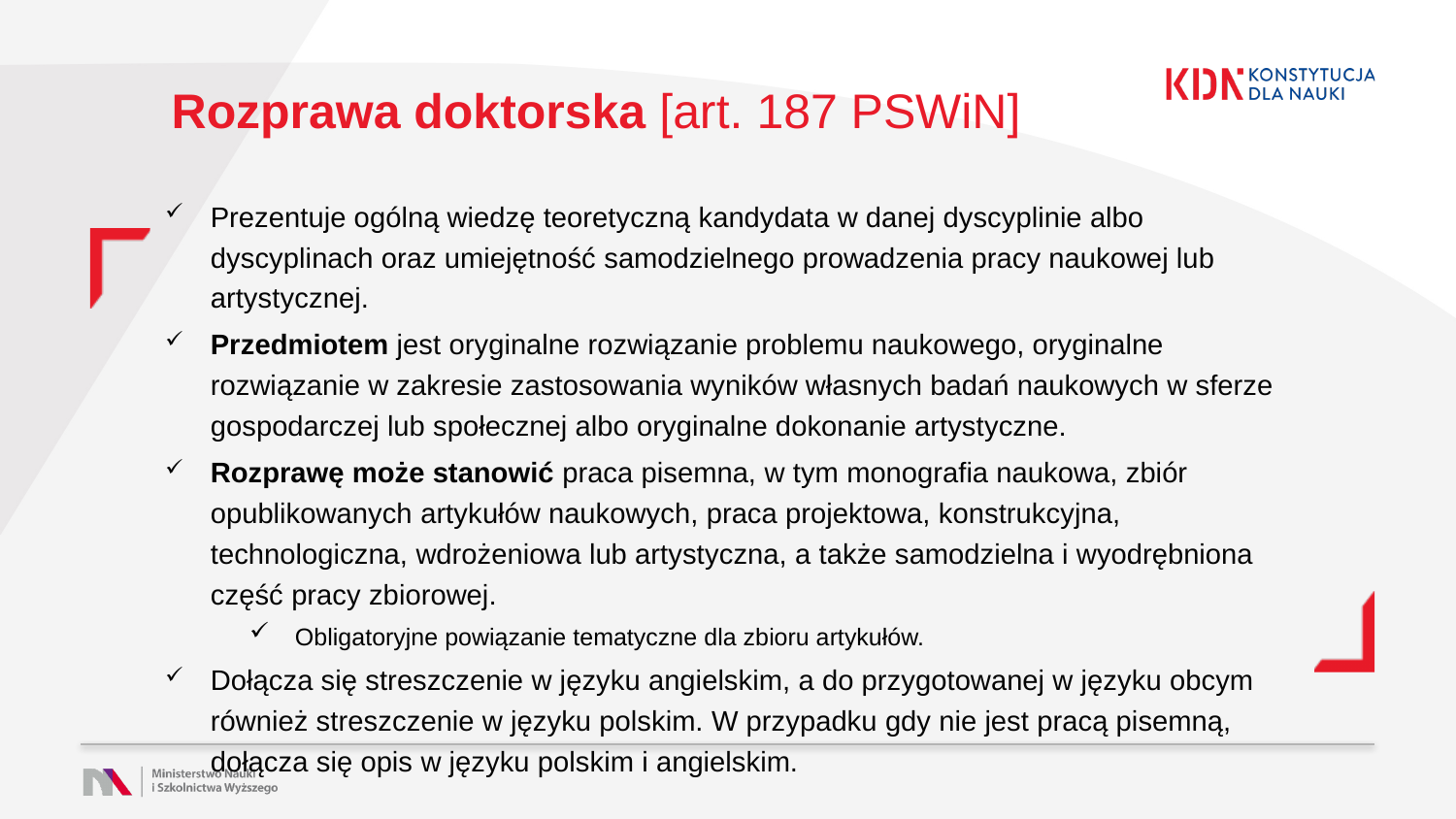

# Rozprawa doktorska [art. 187 PSWiN]
Prezentuje ogólną wiedzę teoretyczną kandydata w danej dyscyplinie albo dyscyplinach oraz umiejętność samodzielnego prowadzenia pracy naukowej lub artystycznej.
Przedmiotem jest oryginalne rozwiązanie problemu naukowego, oryginalne rozwiązanie w zakresie zastosowania wyników własnych badań naukowych w sferze gospodarczej lub społecznej albo oryginalne dokonanie artystyczne.
Rozprawę może stanowić praca pisemna, w tym monografia naukowa, zbiór opublikowanych artykułów naukowych, praca projektowa, konstrukcyjna, technologiczna, wdrożeniowa lub artystyczna, a także samodzielna i wyodrębniona część pracy zbiorowej.
Obligatoryjne powiązanie tematyczne dla zbioru artykułów.
Dołącza się streszczenie w języku angielskim, a do przygotowanej w języku obcym również streszczenie w języku polskim. W przypadku gdy nie jest pracą pisemną, dołącza się opis w języku polskim i angielskim.